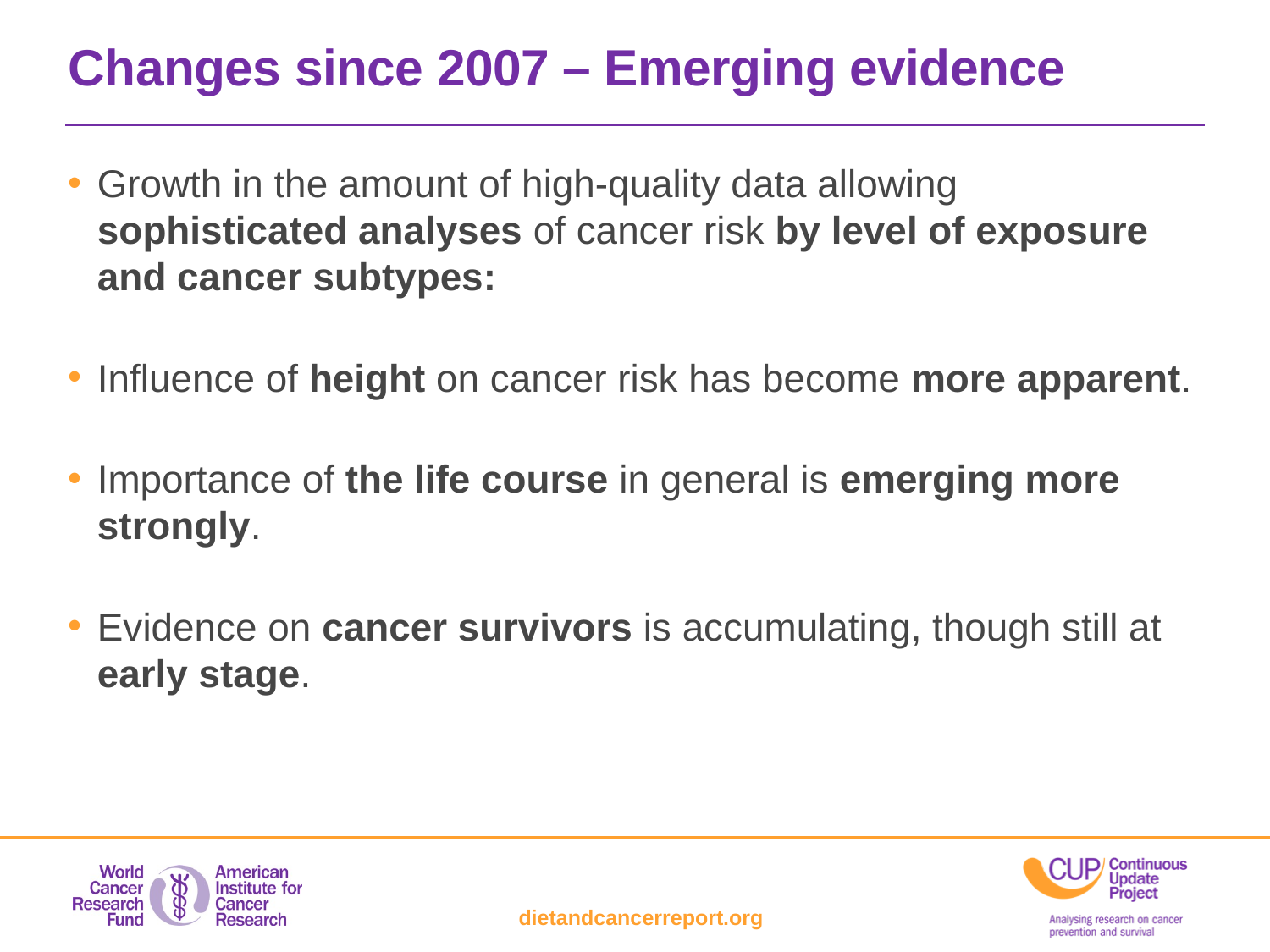

Changes since 2007 – Emerging evidence
Growth in the amount of high-quality data allowing sophisticated analyses of cancer risk by level of exposure and cancer subtypes:
Influence of height on cancer risk has become more apparent.
Importance of the life course in general is emerging more strongly.
Evidence on cancer survivors is accumulating, though still at early stage.